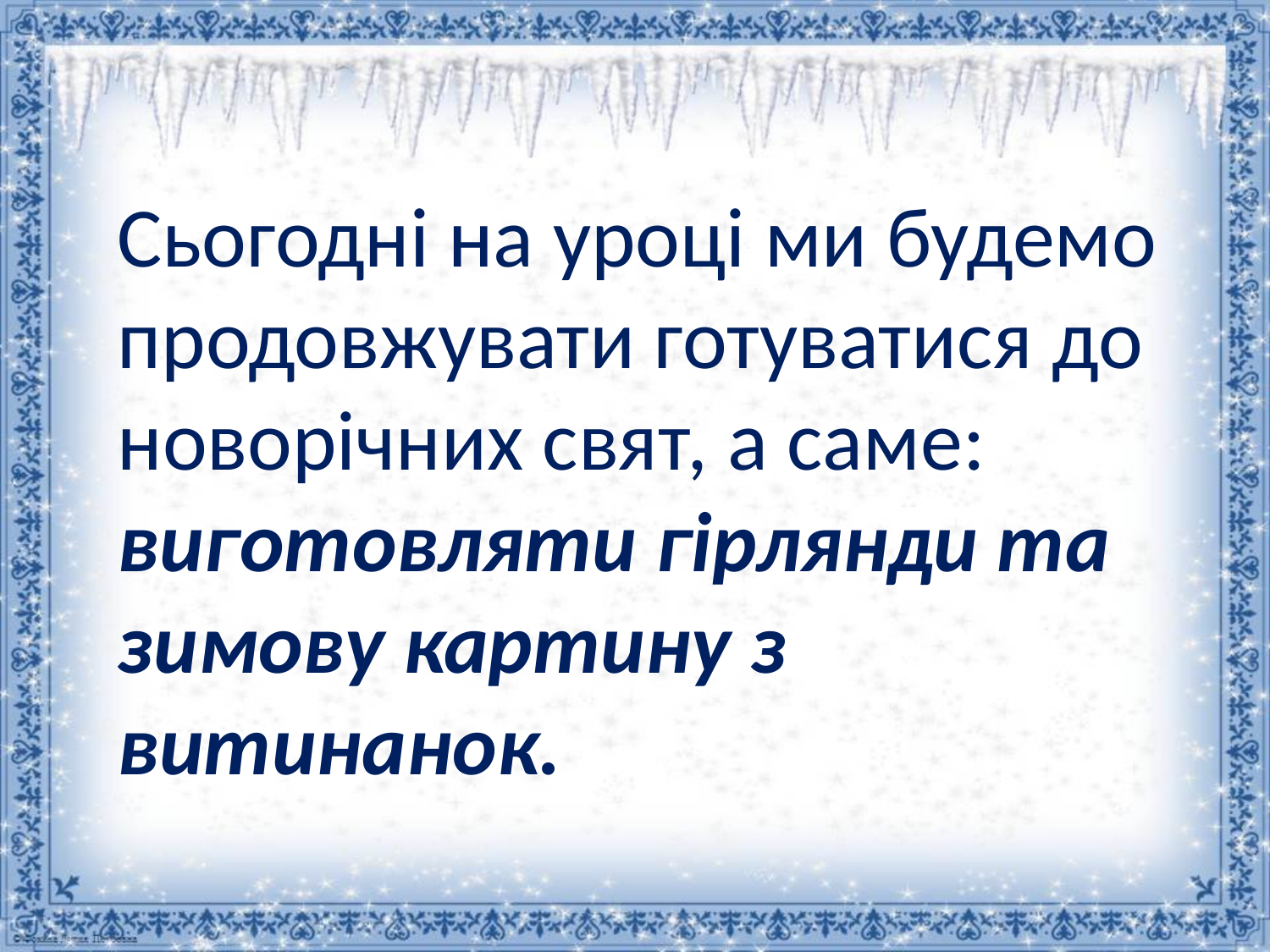

Сьогодні на уроці ми будемо продовжувати готуватися до новорічних свят, а саме: виготовляти гірлянди та зимову картину з витинанок.